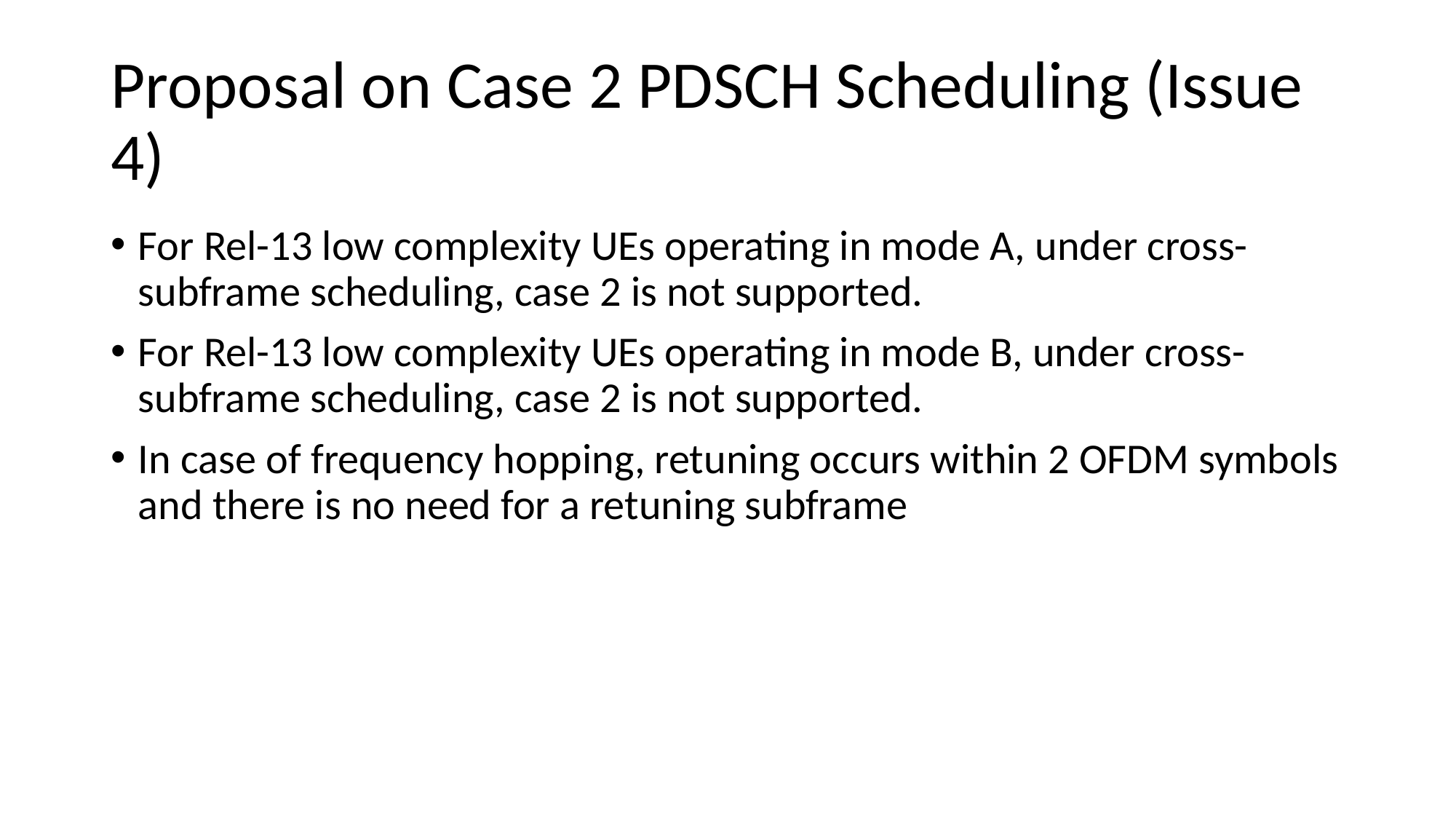

# Proposal on Case 2 PDSCH Scheduling (Issue 4)
For Rel-13 low complexity UEs operating in mode A, under cross-subframe scheduling, case 2 is not supported.
For Rel-13 low complexity UEs operating in mode B, under cross-subframe scheduling, case 2 is not supported.
In case of frequency hopping, retuning occurs within 2 OFDM symbols and there is no need for a retuning subframe